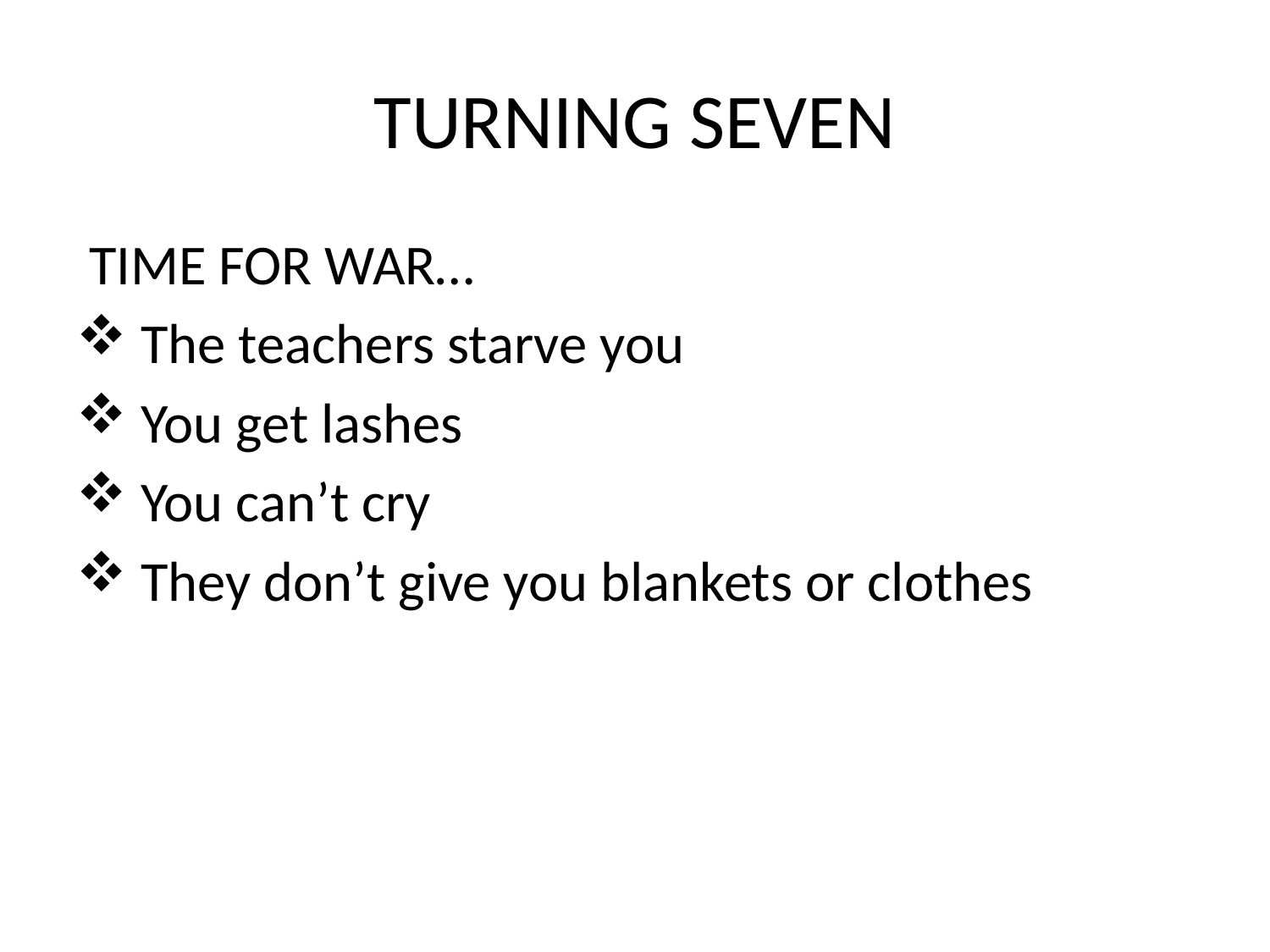

# TURNING SEVEN
 TIME FOR WAR…
 The teachers starve you
 You get lashes
 You can’t cry
 They don’t give you blankets or clothes